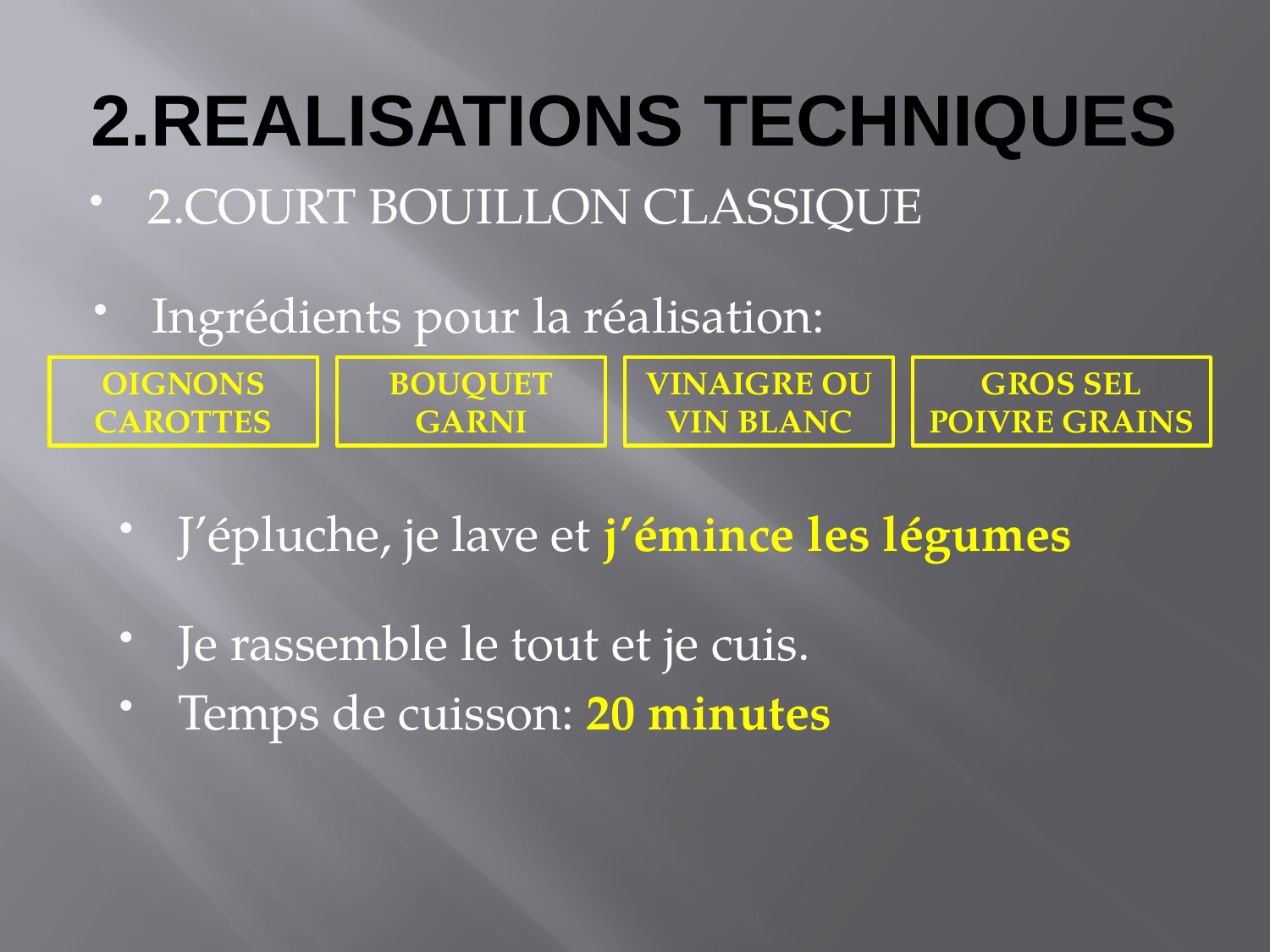

# 2.REALISATIONS TECHNIQUES
2.COURT BOUILLON CLASSIQUE
Ingrédients pour la réalisation:
OIGNONS
CAROTTES
BOUQUET GARNI
VINAIGRE OU VIN BLANC
GROS SEL
POIVRE GRAINS
J’épluche, je lave et j’émince les légumes
Je rassemble le tout et je cuis.
Temps de cuisson: 20 minutes